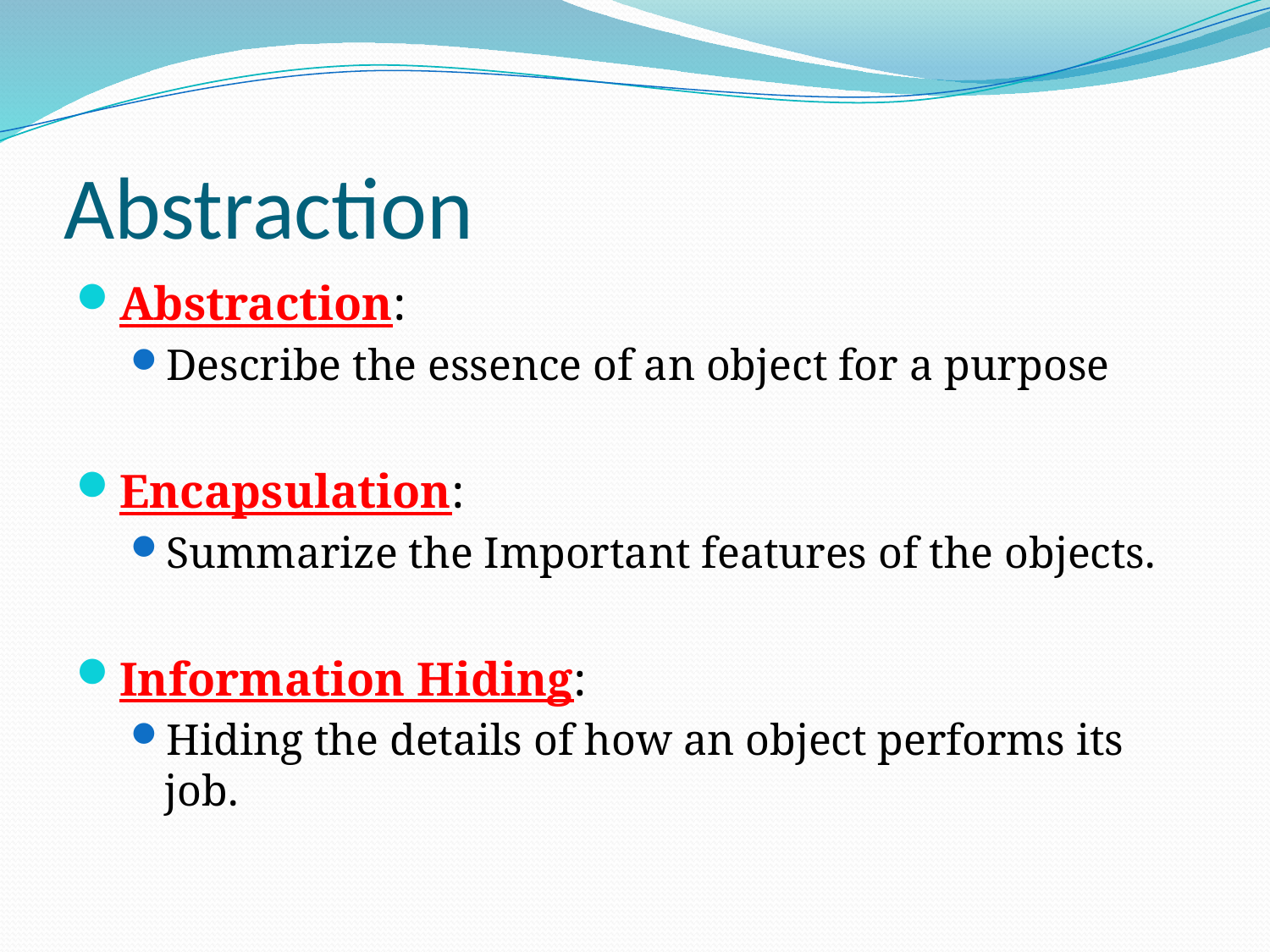

# Abstraction
Abstraction:
Describe the essence of an object for a purpose

Encapsulation:
Summarize the Important features of the objects.

Information Hiding:
Hiding the details of how an object performs its job.